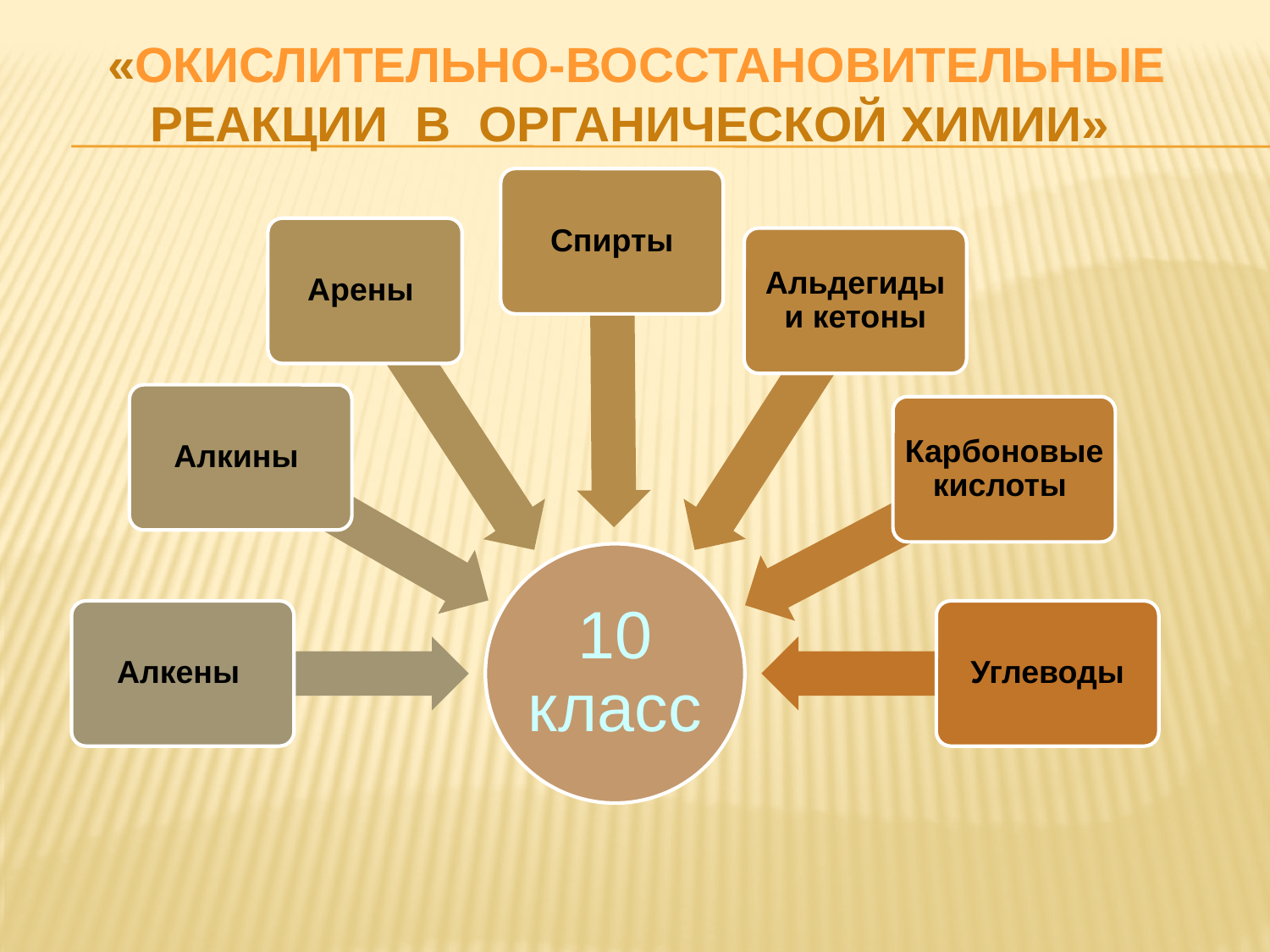

# «окислительно-восстановительные реакции  в  органической химии»
10 класс
Алкены
Алкины
Арены
Спирты
Альдегиды и кетоны
Карбоновые кислоты
Углеводы